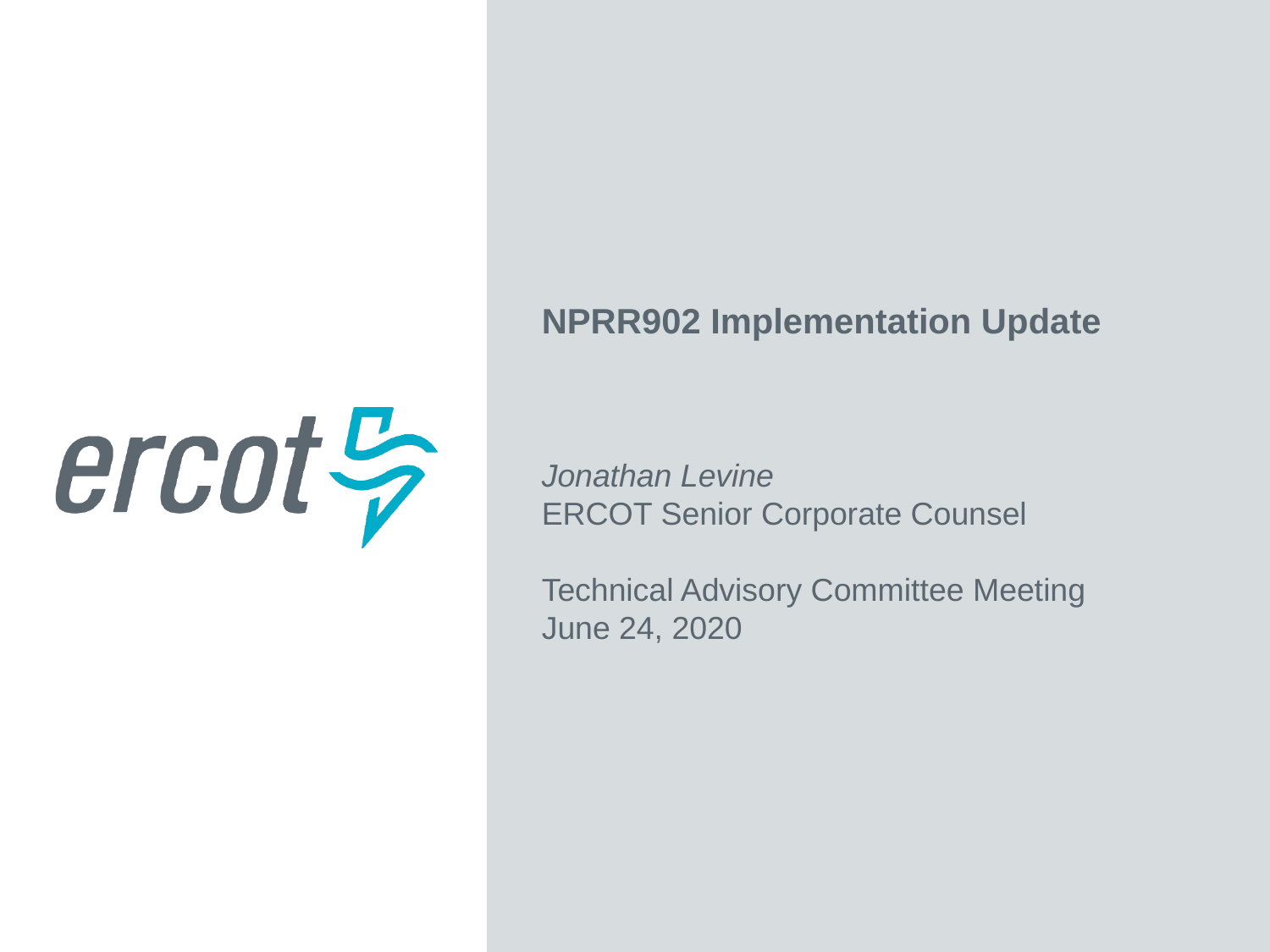

NPRR902 Implementation Update

Jonathan Levine
ERCOT Senior Corporate Counsel

Technical Advisory Committee Meeting
June 24, 2020